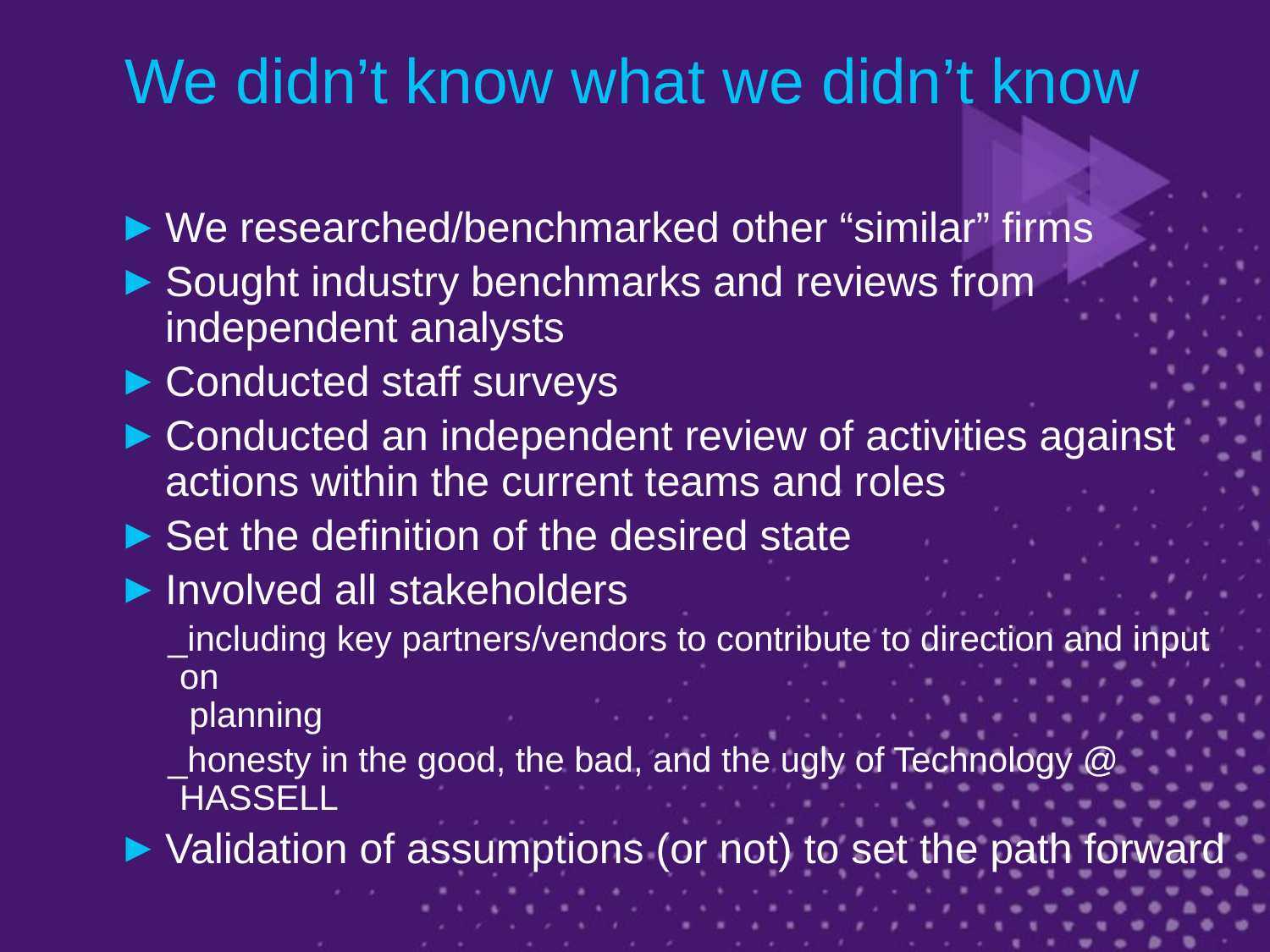

# We didn’t know what we didn’t know
We researched/benchmarked other “similar” firms
Sought industry benchmarks and reviews from independent analysts
Conducted staff surveys
Conducted an independent review of activities against actions within the current teams and roles
Set the definition of the desired state
Involved all stakeholders
_including key partners/vendors to contribute to direction and input on
 planning
_honesty in the good, the bad, and the ugly of Technology @ HASSELL
Validation of assumptions (or not) to set the path forward